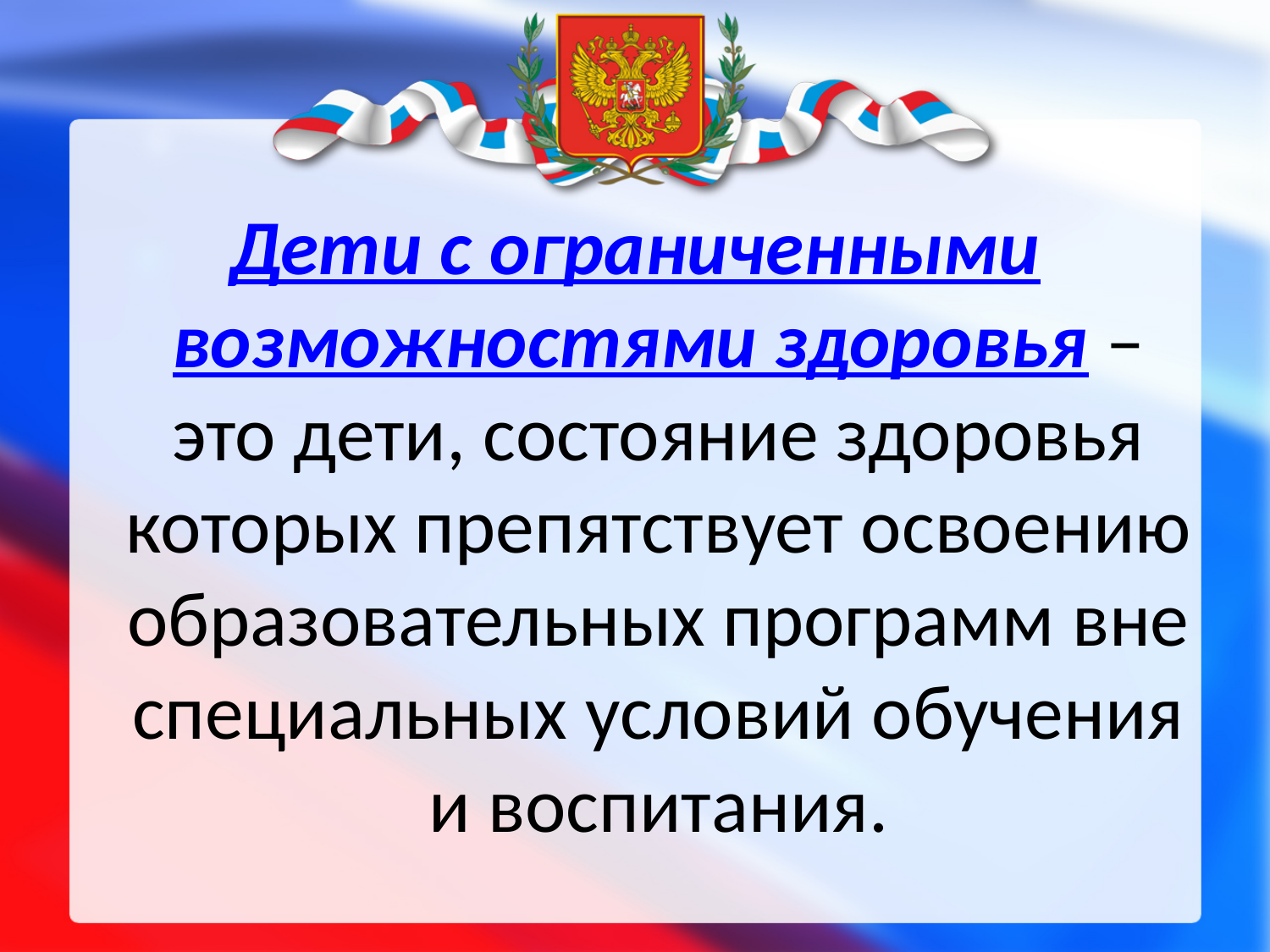

Дети с ограниченными возможностями здоровья – это дети, состояние здоровья которых препятствует освоению образовательных программ вне специальных условий обучения и воспитания.